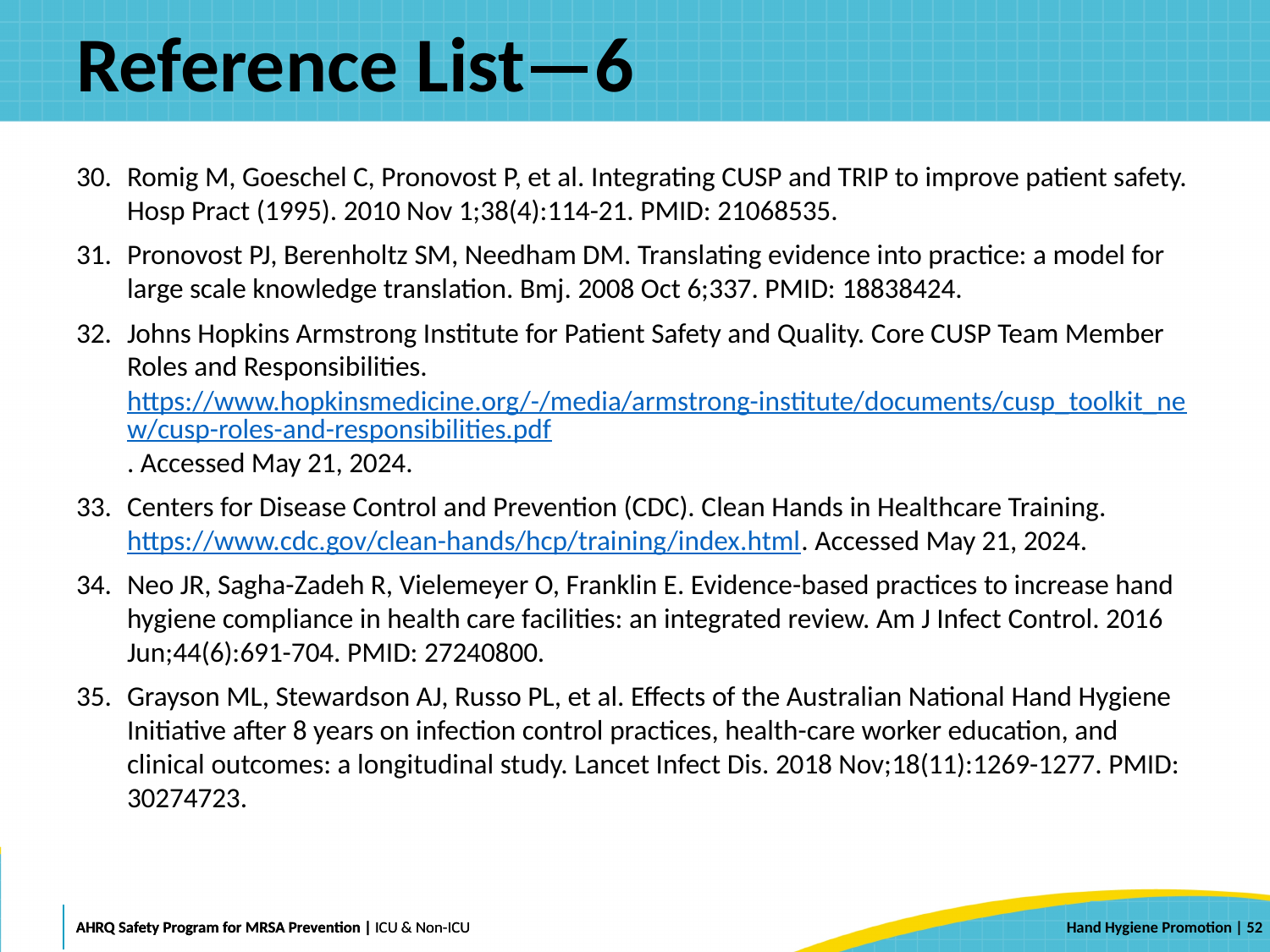

# Reference List—6
Romig M, Goeschel C, Pronovost P, et al. Integrating CUSP and TRIP to improve patient safety. Hosp Pract (1995). 2010 Nov 1;38(4):114-21. PMID: 21068535.
Pronovost PJ, Berenholtz SM, Needham DM. Translating evidence into practice: a model for large scale knowledge translation. Bmj. 2008 Oct 6;337. PMID: 18838424.
Johns Hopkins Armstrong Institute for Patient Safety and Quality. Core CUSP Team Member Roles and Responsibilities. https://www.hopkinsmedicine.org/-/media/armstrong-institute/documents/cusp_toolkit_new/cusp-roles-and-responsibilities.pdf. Accessed May 21, 2024.
Centers for Disease Control and Prevention (CDC). Clean Hands in Healthcare Training. https://www.cdc.gov/clean-hands/hcp/training/index.html. Accessed May 21, 2024.
Neo JR, Sagha-Zadeh R, Vielemeyer O, Franklin E. Evidence-based practices to increase hand hygiene compliance in health care facilities: an integrated review. Am J Infect Control. 2016 Jun;44(6):691-704. PMID: 27240800.
Grayson ML, Stewardson AJ, Russo PL, et al. Effects of the Australian National Hand Hygiene Initiative after 8 years on infection control practices, health-care worker education, and clinical outcomes: a longitudinal study. Lancet Infect Dis. 2018 Nov;18(11):1269-1277. PMID: 30274723.

 | 52